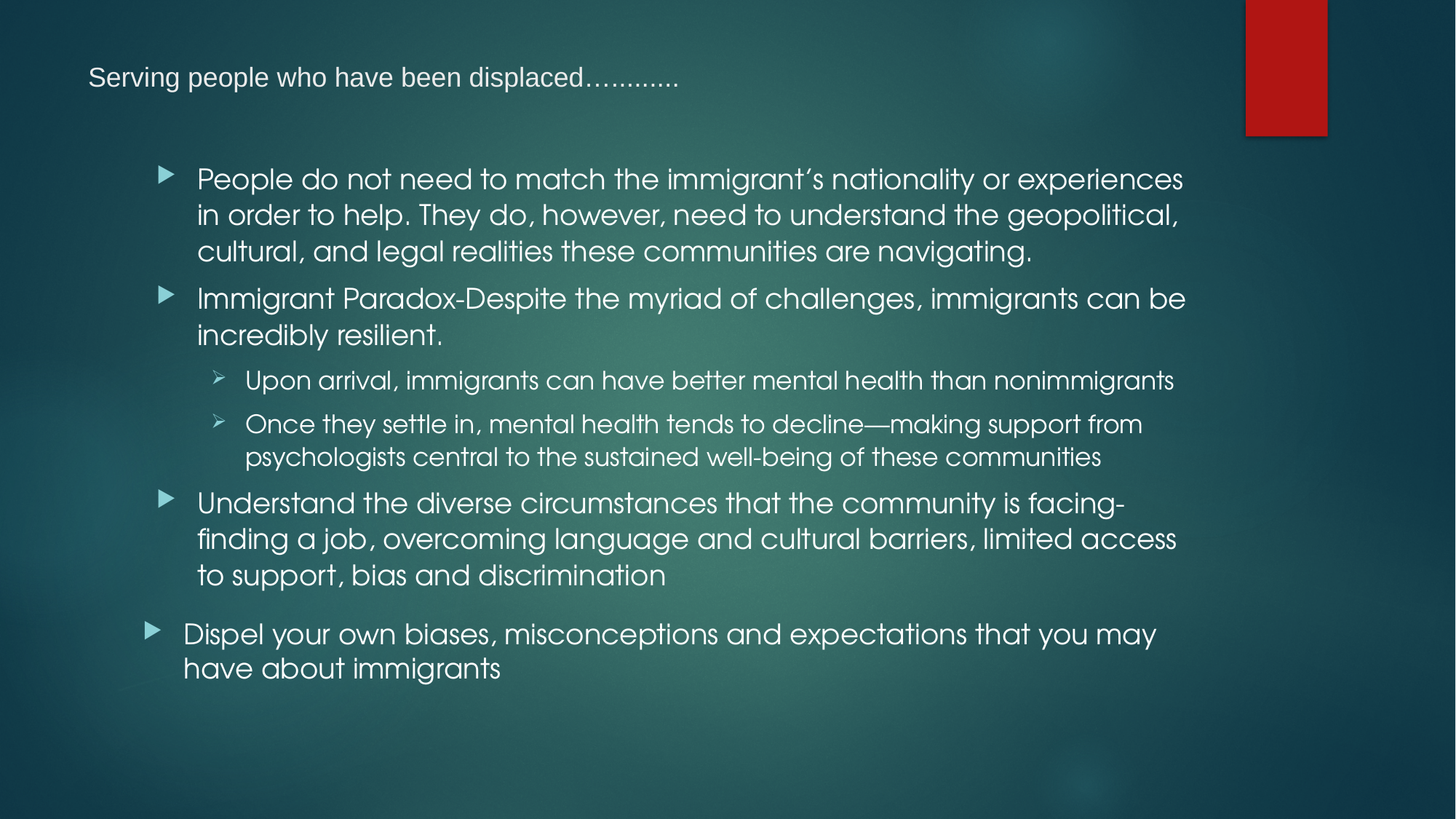

# Serving people who have been displaced….........
People do not need to match the immigrant’s nationality or experiences in order to help. They do, however, need to understand the geopolitical, cultural, and legal realities these communities are navigating.
Immigrant Paradox-Despite the myriad of challenges, immigrants can be incredibly resilient.
Upon arrival, immigrants can have better mental health than nonimmigrants
Once they settle in, mental health tends to decline—making support from psychologists central to the sustained well-being of these communities
Understand the diverse circumstances that the community is facing-finding a job, overcoming language and cultural barriers, limited access to support, bias and discrimination
Dispel your own biases, misconceptions and expectations that you may have about immigrants